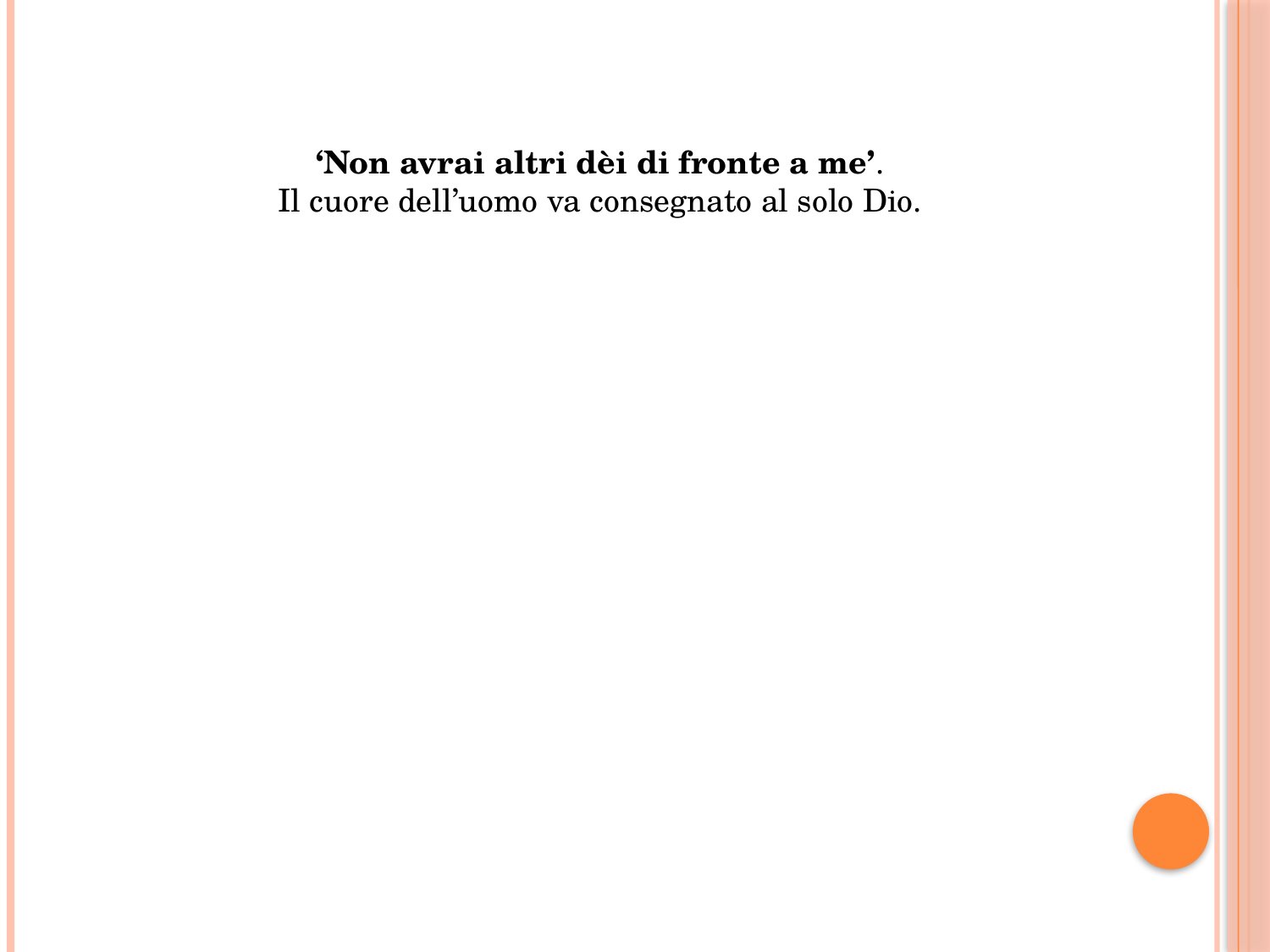

‘Non avrai altri dèi di fronte a me’.
Il cuore dell’uomo va consegnato al solo Dio.